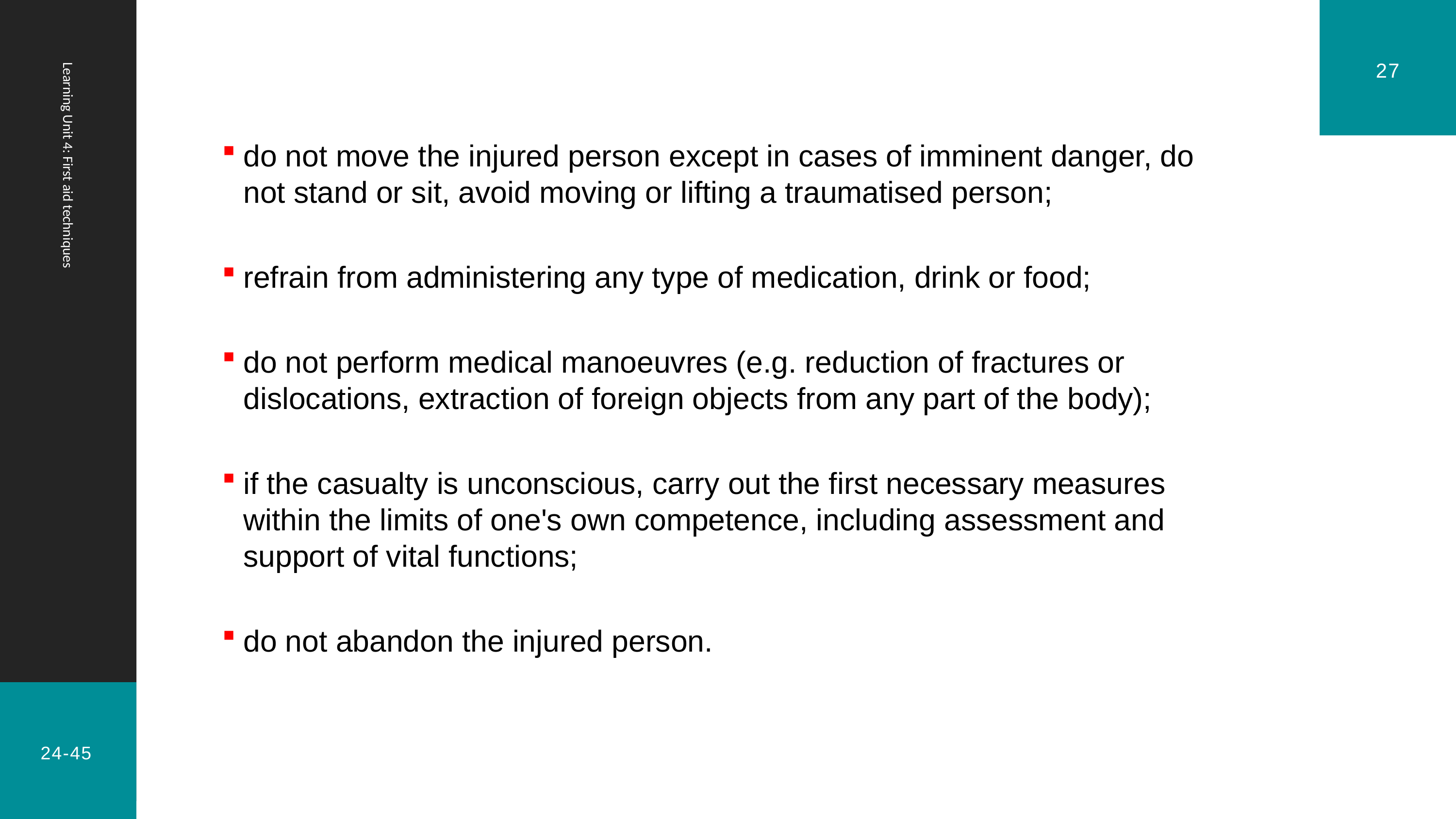

27
do not move the injured person except in cases of imminent danger, do not stand or sit, avoid moving or lifting a traumatised person;

refrain from administering any type of medication, drink or food;

do not perform medical manoeuvres (e.g. reduction of fractures or dislocations, extraction of foreign objects from any part of the body);

if the casualty is unconscious, carry out the first necessary measures within the limits of one's own competence, including assessment and support of vital functions;

do not abandon the injured person.
Learning Unit 4: First aid techniques

24-45